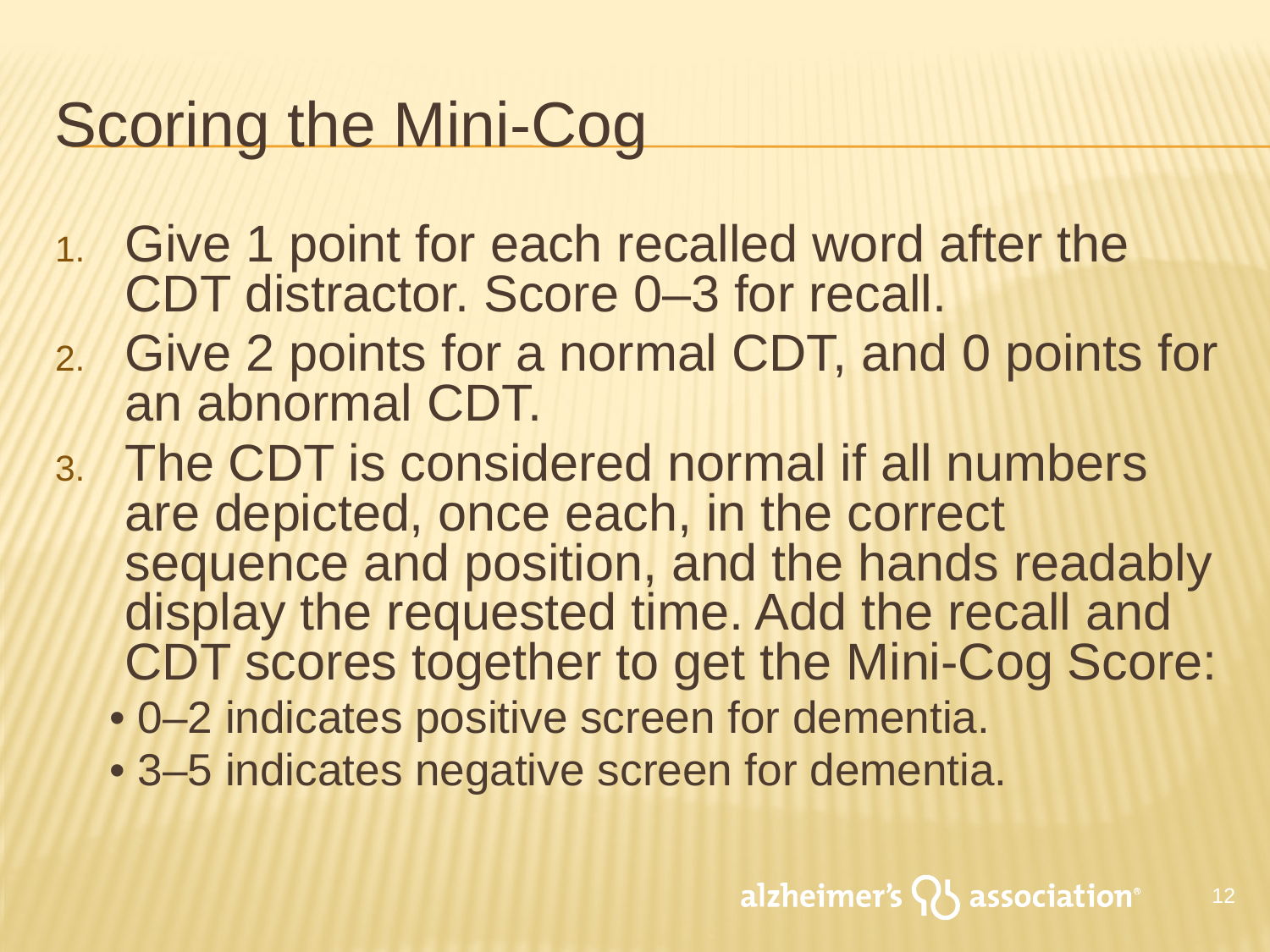

# Scoring the Mini-Cog
Give 1 point for each recalled word after the CDT distractor. Score 0–3 for recall.
Give 2 points for a normal CDT, and 0 points for an abnormal CDT.
The CDT is considered normal if all numbers are depicted, once each, in the correct sequence and position, and the hands readably display the requested time. Add the recall and CDT scores together to get the Mini-Cog Score:
• 0–2 indicates positive screen for dementia.
• 3–5 indicates negative screen for dementia.

12